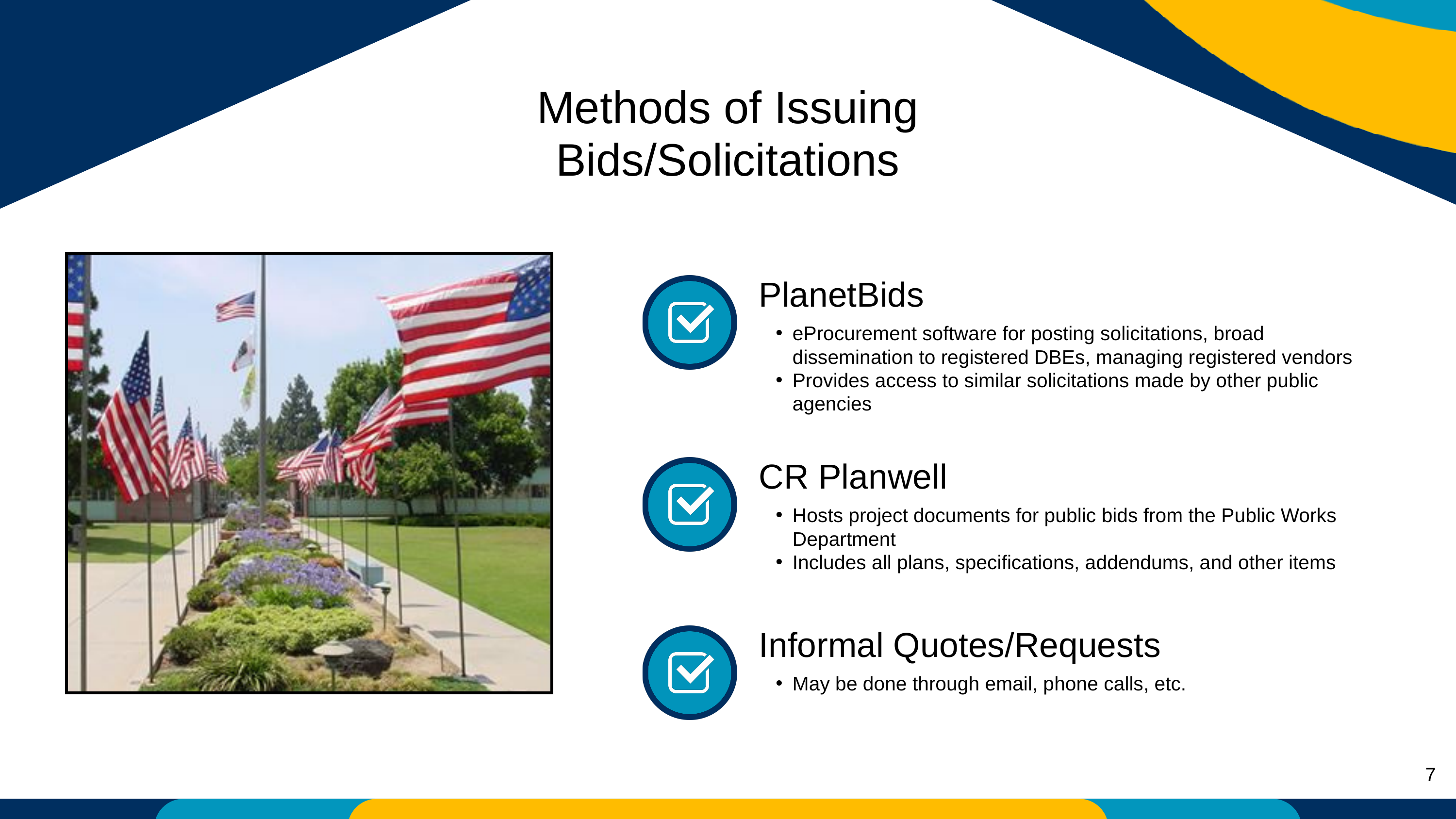

Methods of Issuing Bids/Solicitations

PlanetBids

eProcurement software for posting solicitations, broad dissemination to registered DBEs, managing registered vendors
Provides access to similar solicitations made by other public agencies

CR Planwell

Hosts project documents for public bids from the Public Works Department
Includes all plans, specifications, addendums, and other items
Informal Quotes/Requests

May be done through email, phone calls, etc.
7